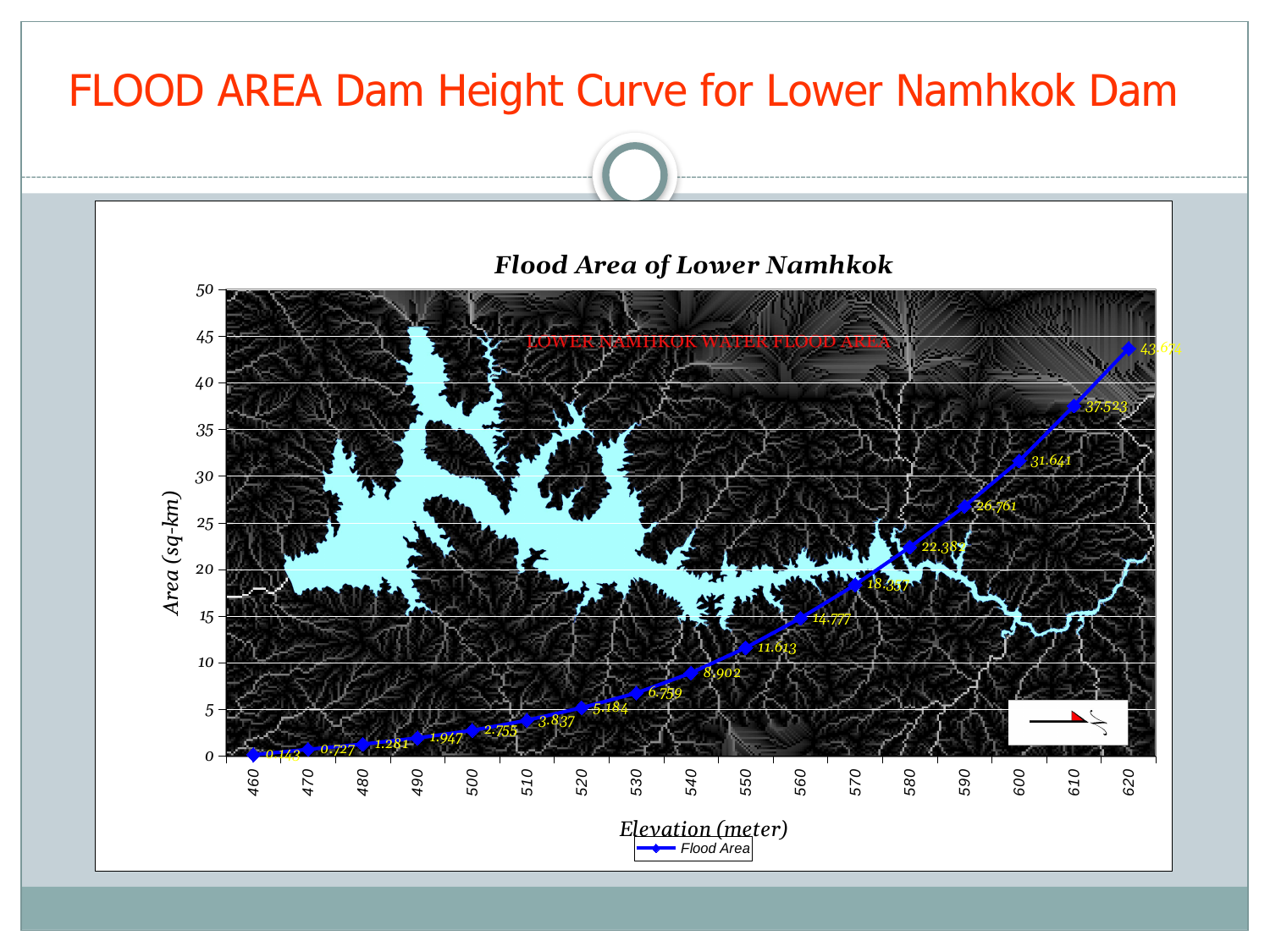

# FLOOD AREA Dam Height Curve for Lower Namhkok Dam

### Chart: Flood Area of Lower Namhkok

| Category | Flood Area |
|---|---|
| 460.0 | 0.143 |
| 470.0 | 0.727 |
| 480.0 | 1.280999999999999 |
| 490.0 | 1.947 |
| 500.0 | 2.755 |
| 510.0 | 3.836999999999999 |
| 520.0 | 5.183999999999998 |
| 530.0 | 6.759 |
| 540.0 | 8.902000000000003 |
| 550.0 | 11.613 |
| 560.0 | 14.777 |
| 570.0 | 18.357 |
| 580.0 | 22.38199999999999 |
| 590.0 | 26.76099999999999 |
| 600.0 | 31.64099999999999 |
| 610.0 | 37.523 |
| 620.0 | 43.67400000000001 |